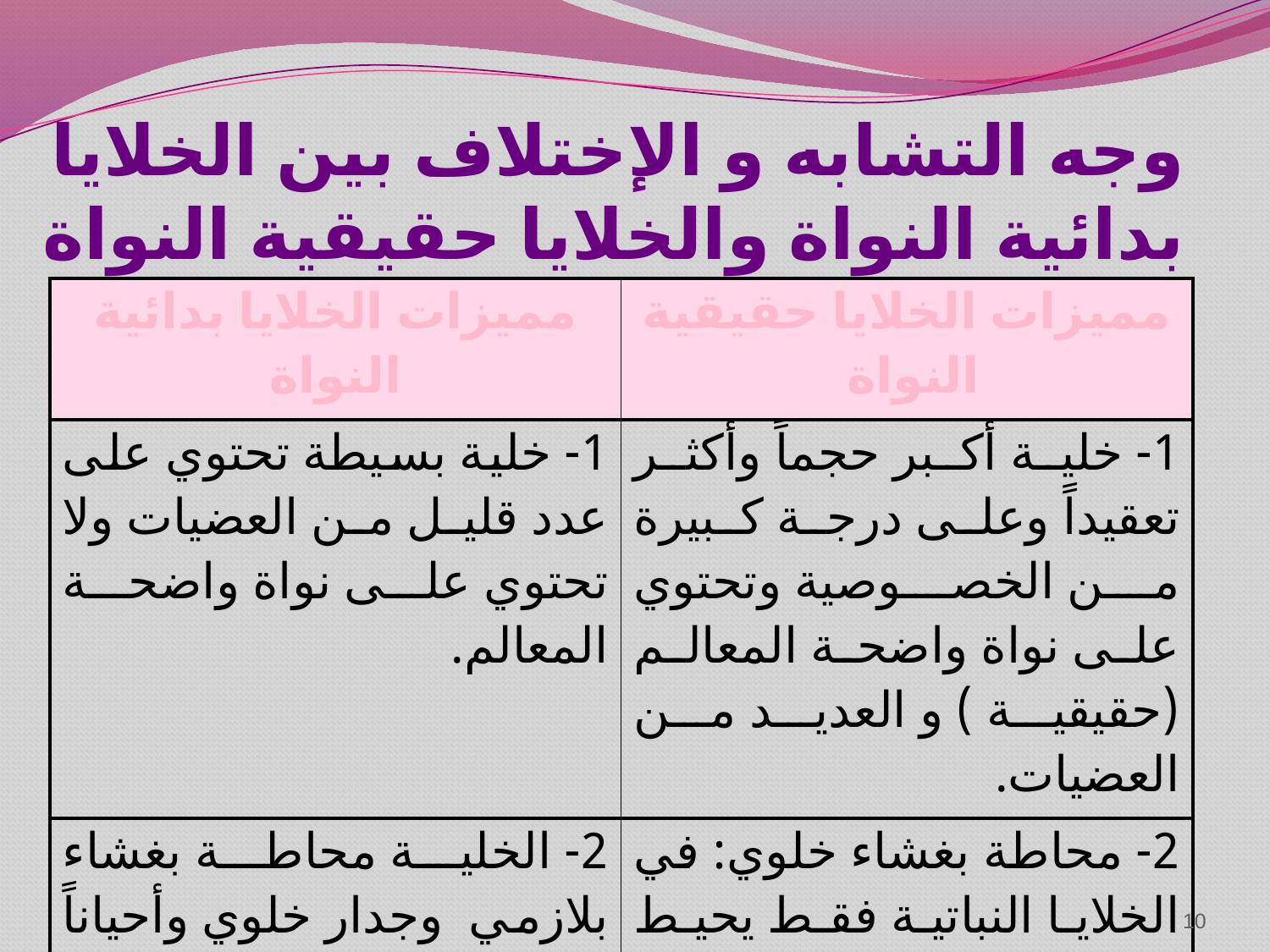

# وجه التشابه و الإختلاف بين الخلايا بدائية النواة والخلايا حقيقية النواة
| مميزات الخلايا بدائية النواة | مميزات الخلايا حقيقية النواة |
| --- | --- |
| 1- خلية بسيطة تحتوي على عدد قليل من العضيات ولا تحتوي على نواة واضحة المعالم. | 1- خلية أكبر حجماً وأكثر تعقيداً وعلى درجة كبيرة من الخصوصية وتحتوي على نواة واضحة المعالم (حقيقية ) و العديد من العضيات. |
| 2- الخلية محاطة بغشاء بلازمي وجدار خلوي وأحياناً كبسولة جيلاتينية تفرز بواسطة الخلية. | 2- محاطة بغشاء خلوي: في الخلايا النباتية فقط يحيط بالخلية جدار خلوي الذي يغلف الغشاء البلازمي للخلية. |
10